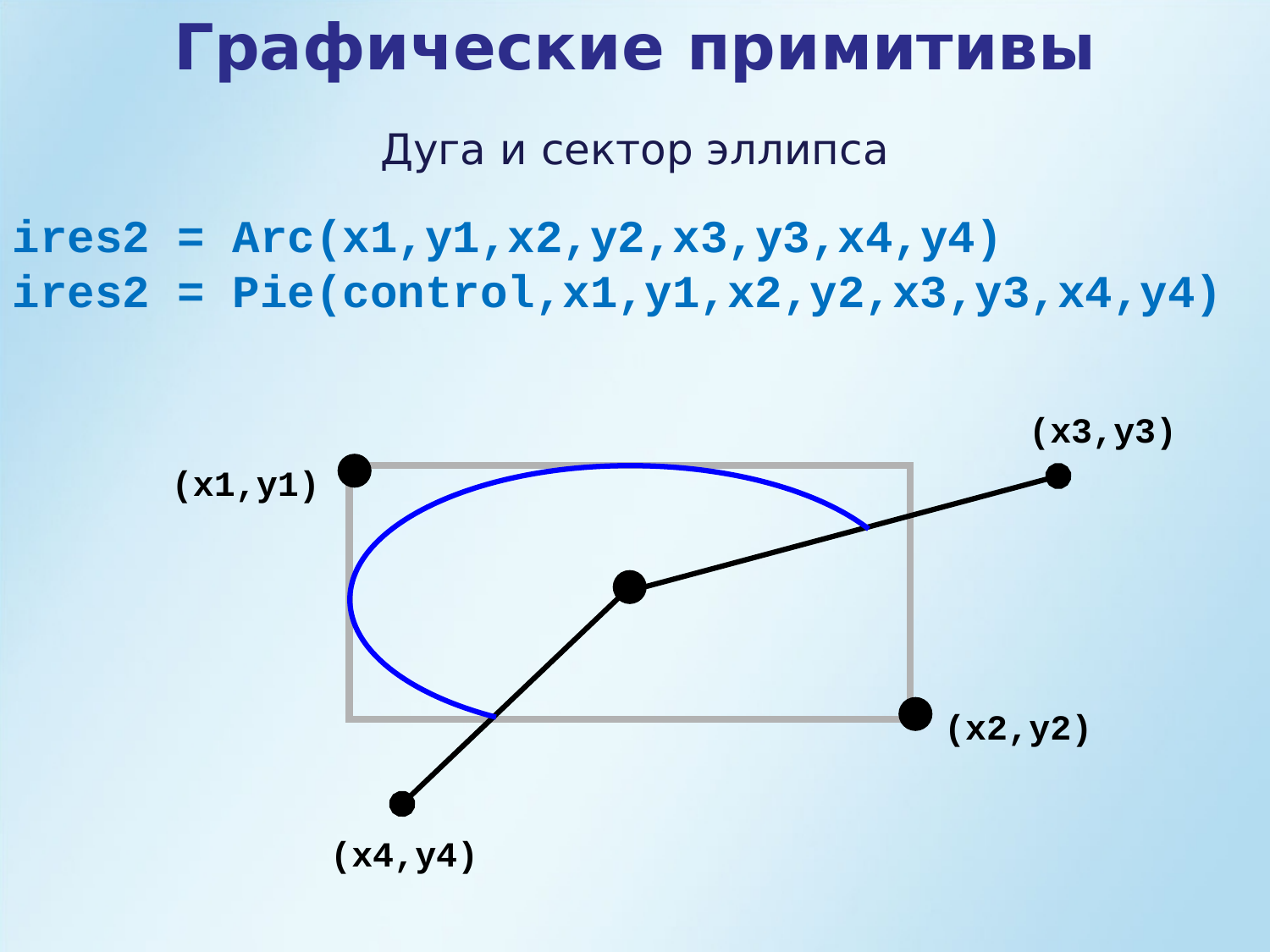

Графические примитивы
Дуга и сектор эллипса
ires2 = Arc(x1,y1,x2,y2,x3,y3,x4,y4)
ires2 = Pie(control,x1,y1,x2,y2,x3,y3,x4,y4)
(x3,y3)
(x1,y1)

(x2,y2)
(x4,y4)